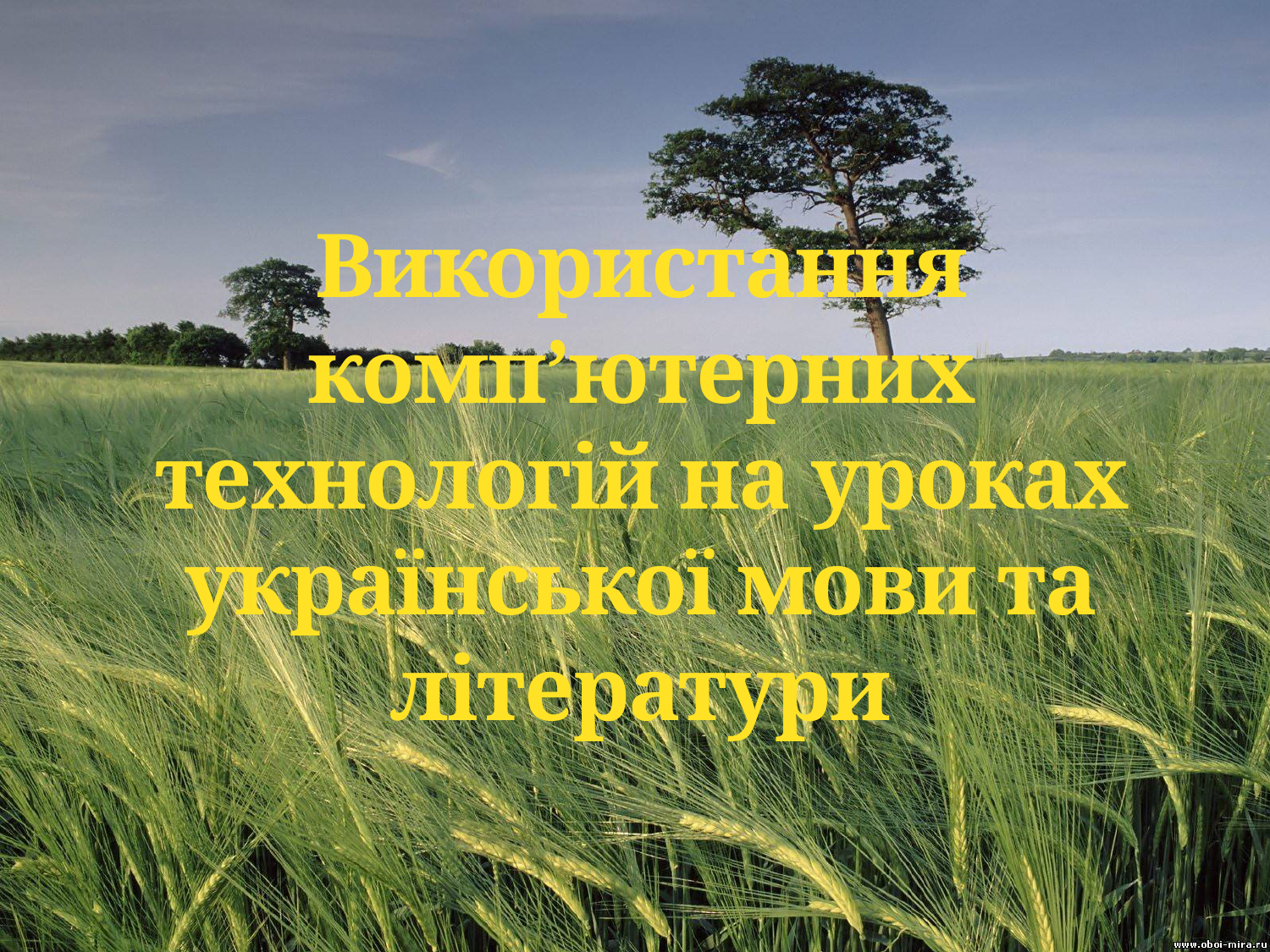

# Використання комп’ютерних технологій на уроках української мови та літератури